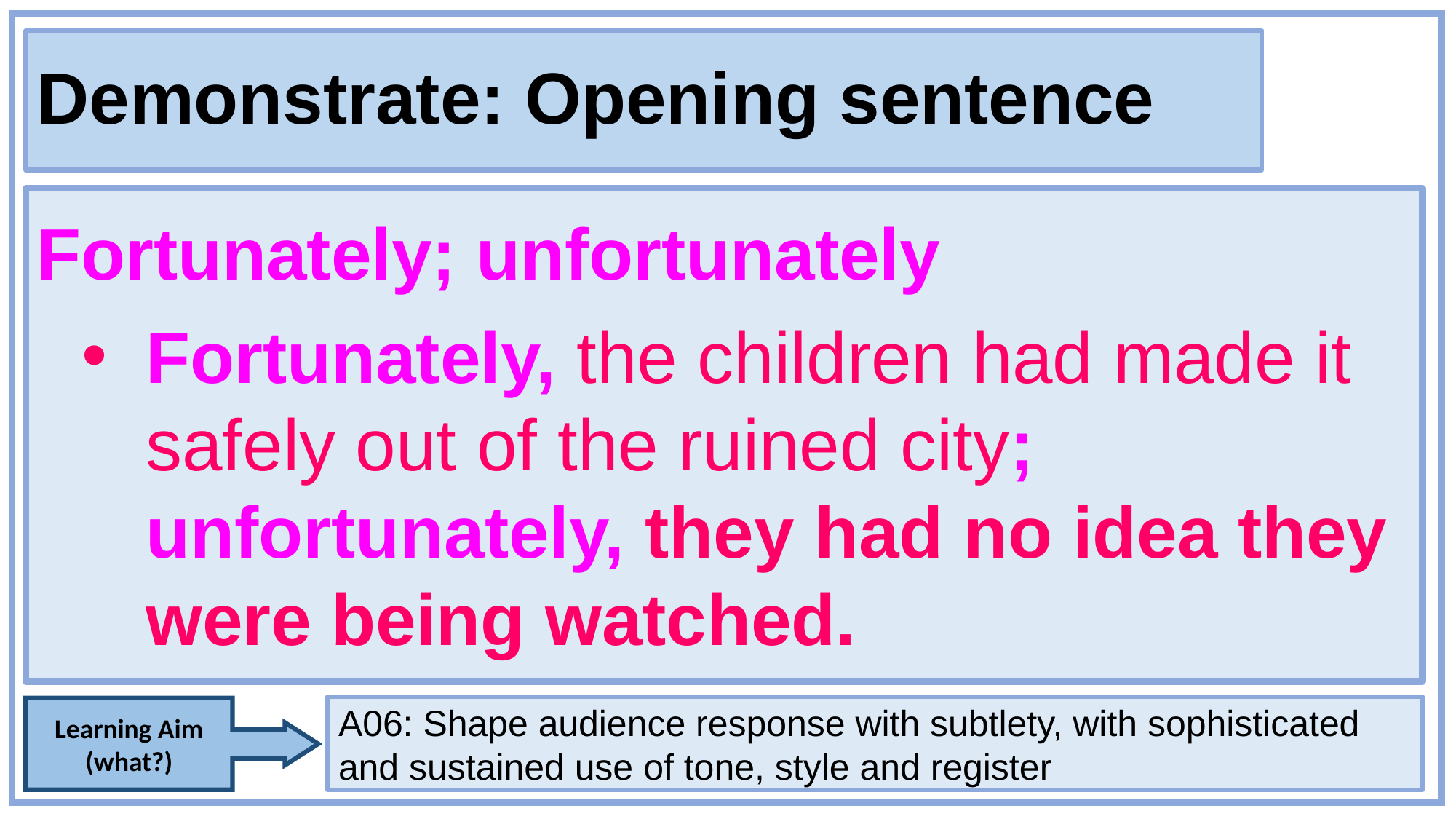

# Demonstrate: Opening sentence
Fortunately; unfortunately

Fortunately, the children had made it safely out of the ruined city; unfortunately, they had no idea they were being watched.
A06: Shape audience response with subtlety, with sophisticated and sustained use of tone, style and register
Learning Aim
(what?)